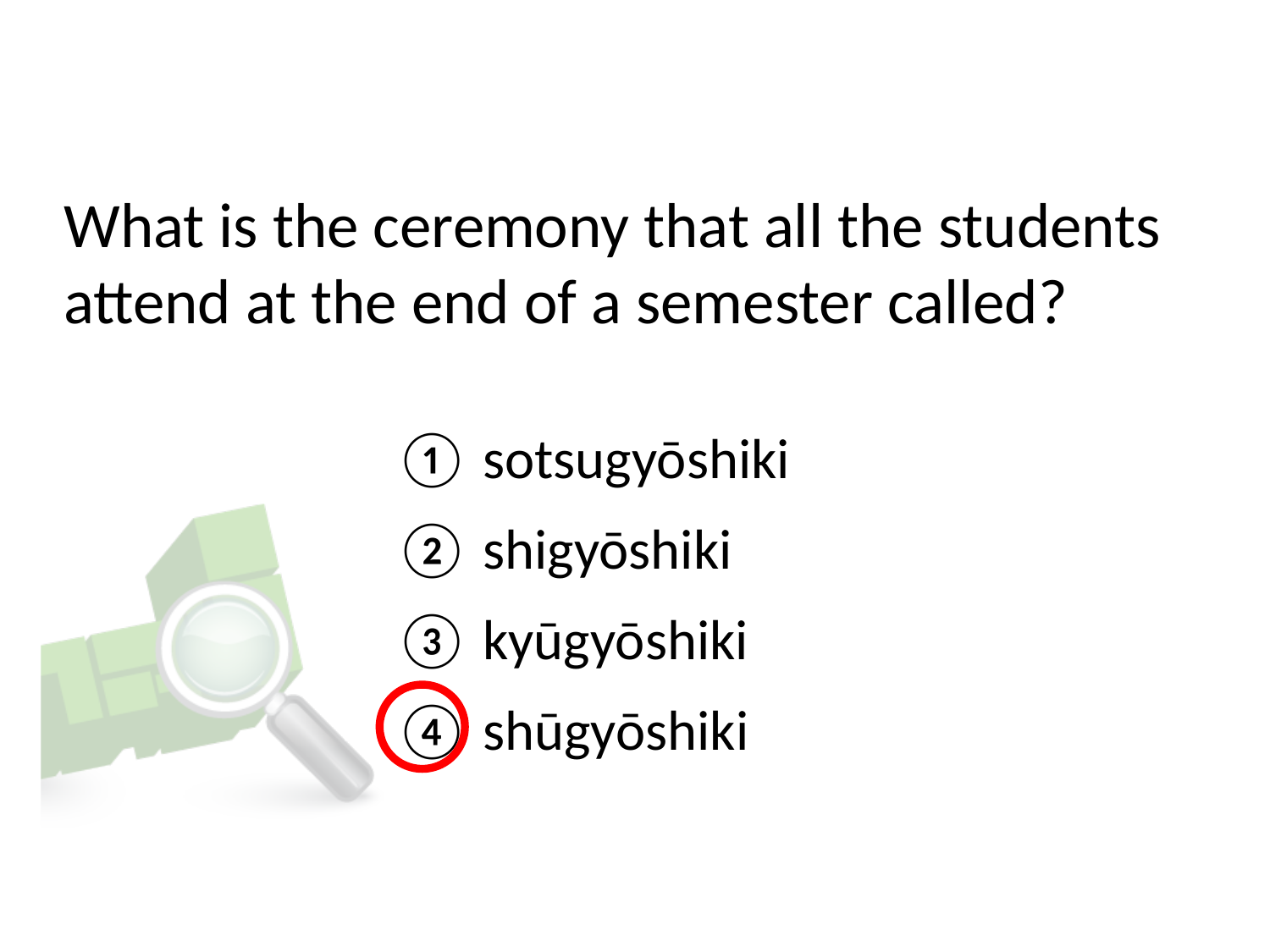

# What is the ceremony that all the students attend at the end of a semester called?
① sotsugyōshiki
② shigyōshiki
③ kyūgyōshiki
④ shūgyōshiki